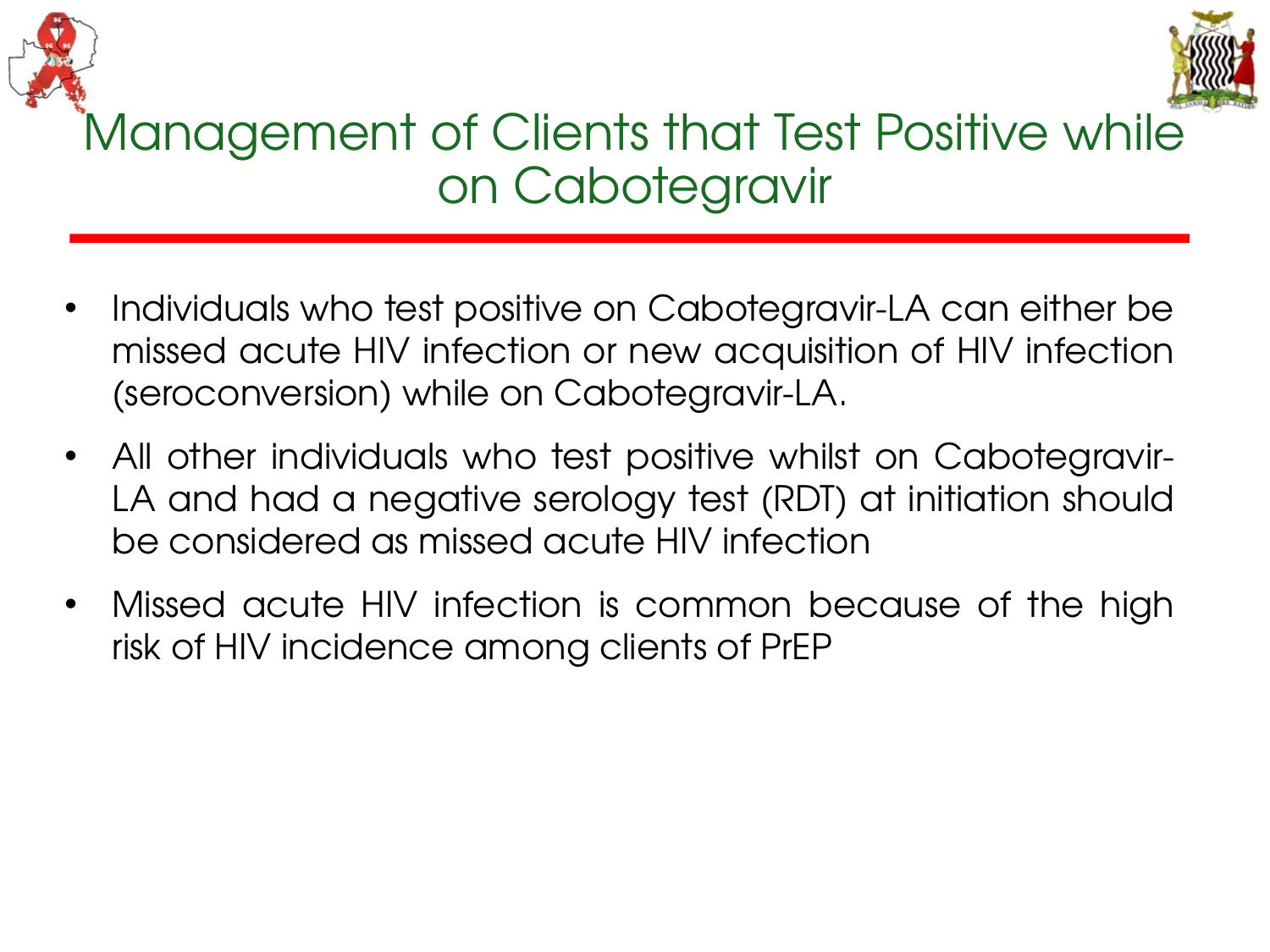

# Management of Clients that Test Positive while on Cabotegravir
Individuals who test positive on Cabotegravir-LA can either be missed acute HIV infection or new acquisition of HIV infection (seroconversion) while on Cabotegravir-LA.
All other individuals who test positive whilst on Cabotegravir-LA and had a negative serology test (RDT) at initiation should be considered as missed acute HIV infection
Missed acute HIV infection is common because of the high risk of HIV incidence among clients of PrEP